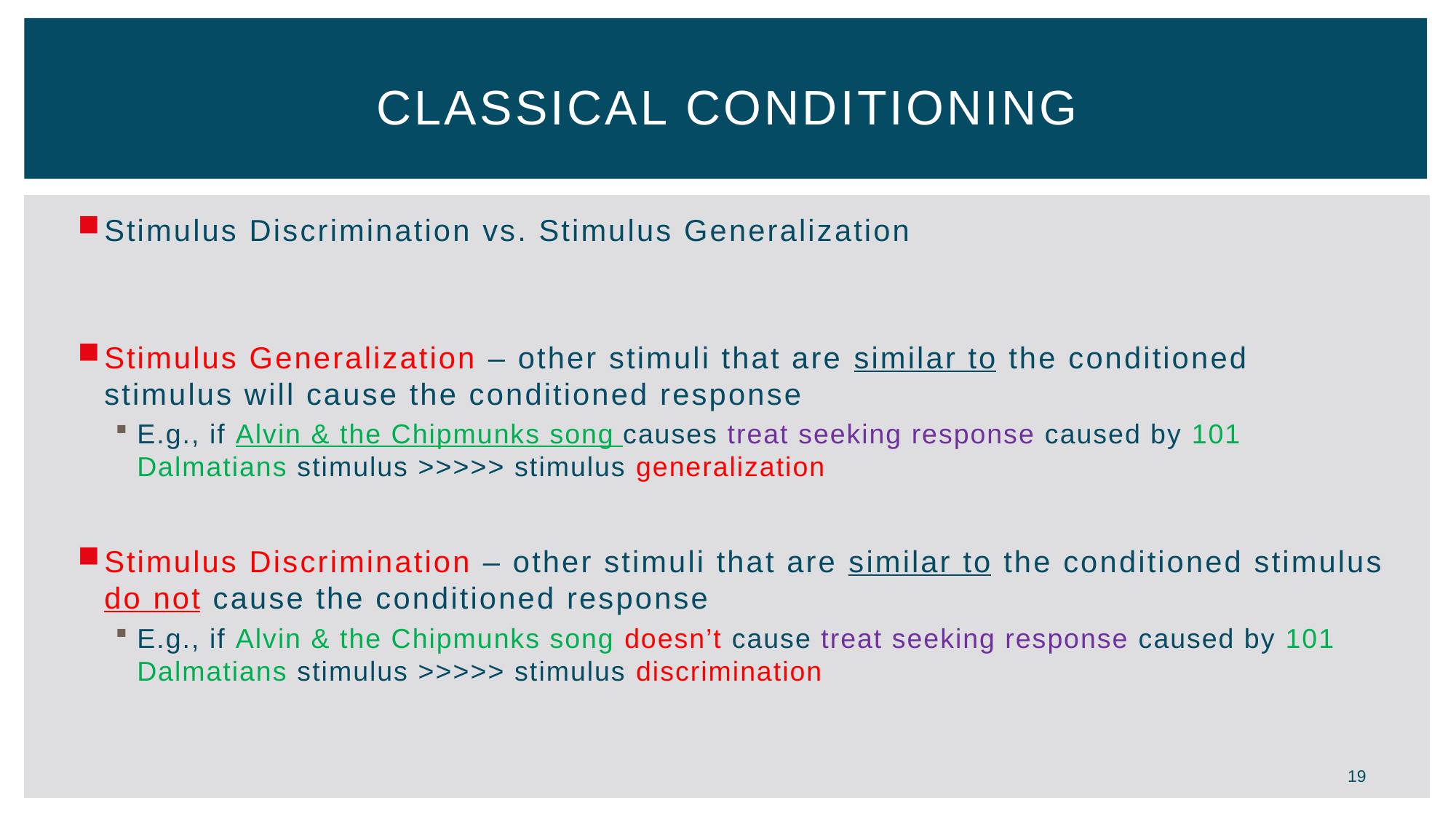

# Classical Conditioning
Stimulus Discrimination vs. Stimulus Generalization

Stimulus Generalization – other stimuli that are similar to the conditioned stimulus will cause the conditioned response
E.g., if Alvin & the Chipmunks song causes treat seeking response caused by 101 Dalmatians stimulus >>>>> stimulus generalization

Stimulus Discrimination – other stimuli that are similar to the conditioned stimulus do not cause the conditioned response
E.g., if Alvin & the Chipmunks song doesn’t cause treat seeking response caused by 101 Dalmatians stimulus >>>>> stimulus discrimination

19